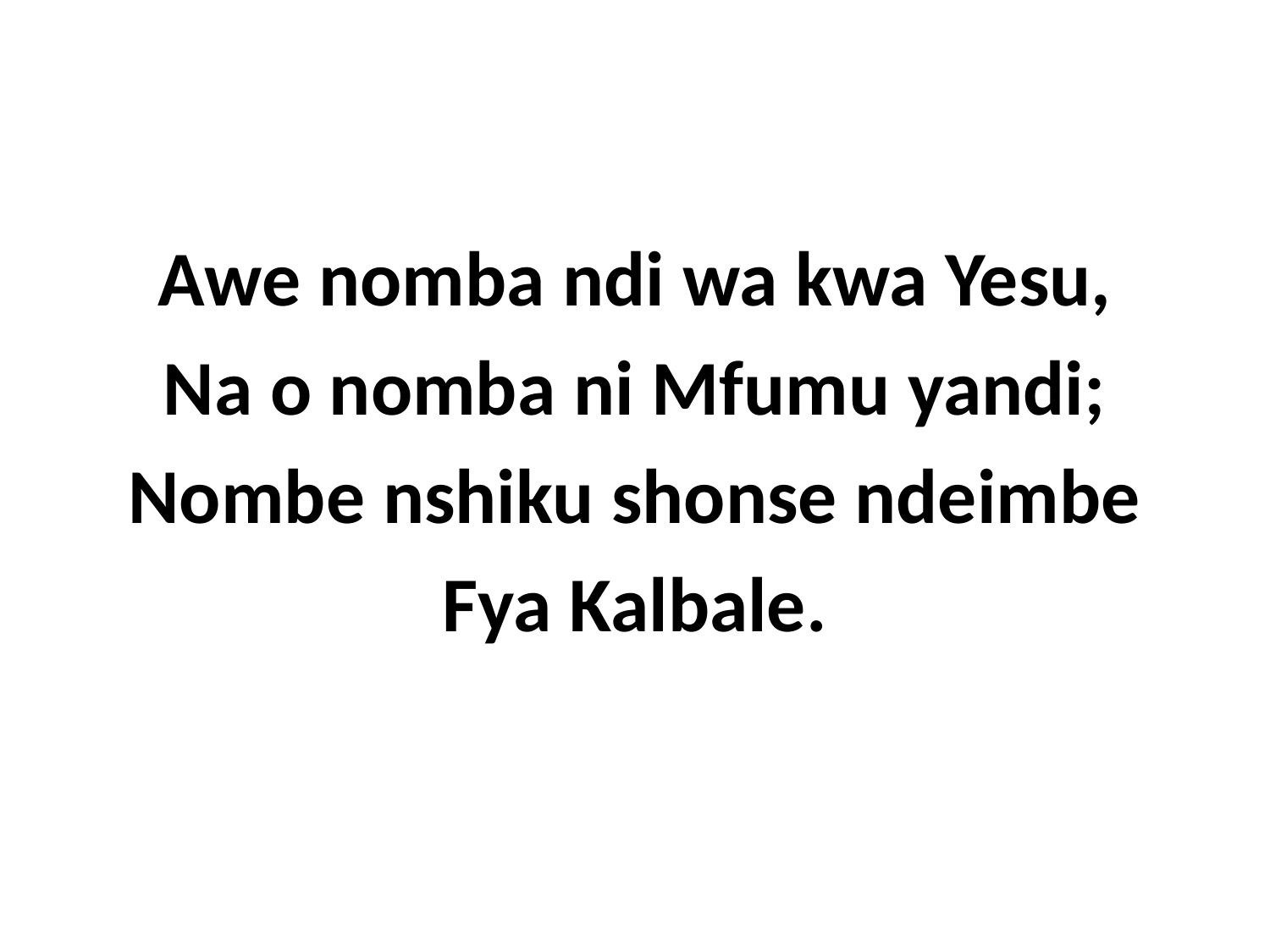

Awe nomba ndi wa kwa Yesu,
Na o nomba ni Mfumu yandi;
Nombe nshiku shonse ndeimbe
Fya Kalbale.